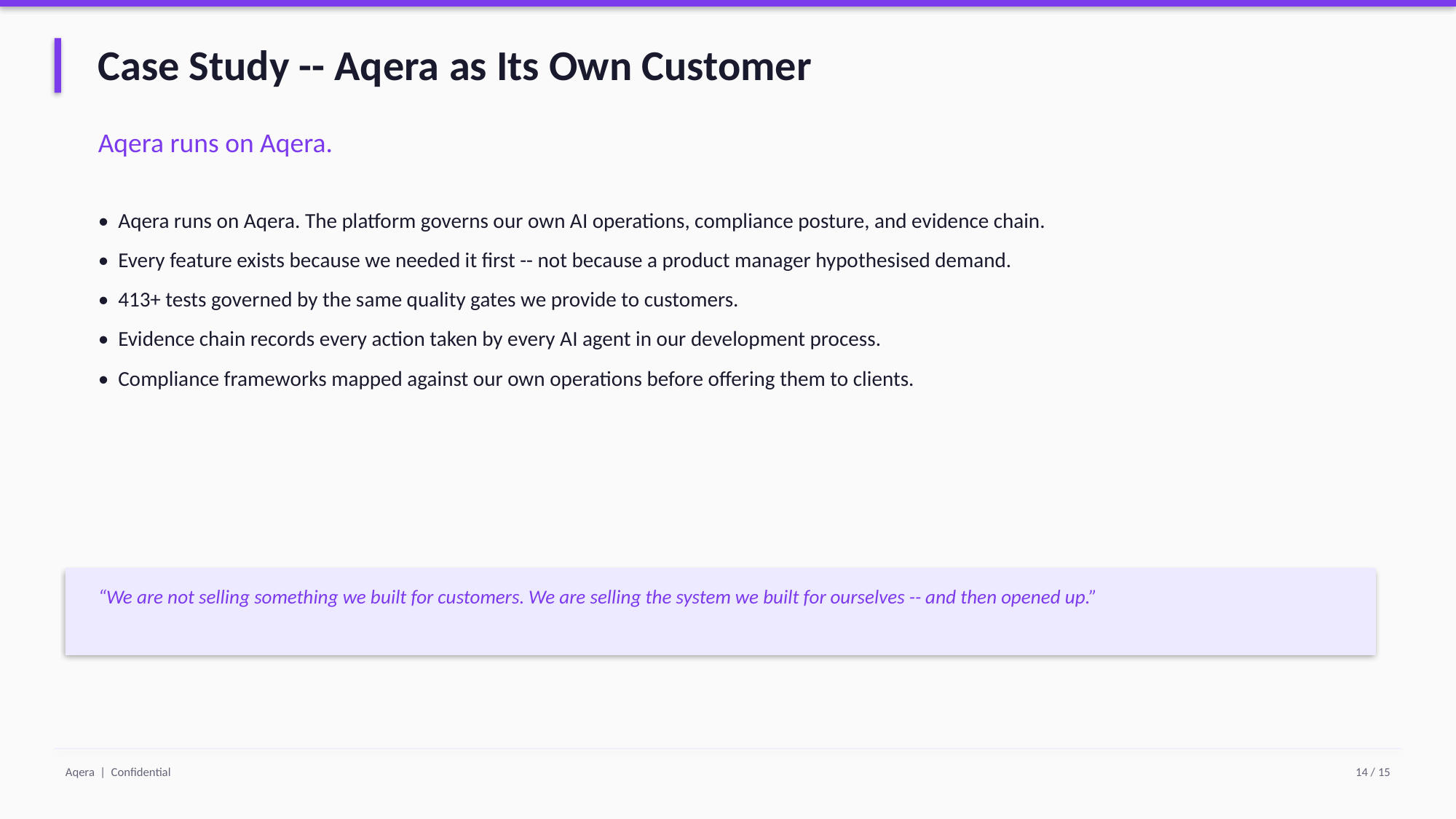

Case Study -- Aqera as Its Own Customer

Aqera runs on Aqera.
•  Aqera runs on Aqera. The platform governs our own AI operations, compliance posture, and evidence chain.
•  Every feature exists because we needed it first -- not because a product manager hypothesised demand.
•  413+ tests governed by the same quality gates we provide to customers.
•  Evidence chain records every action taken by every AI agent in our development process.
•  Compliance frameworks mapped against our own operations before offering them to clients.

“We are not selling something we built for customers. We are selling the system we built for ourselves -- and then opened up.”

Aqera  |  Confidential
14 / 15